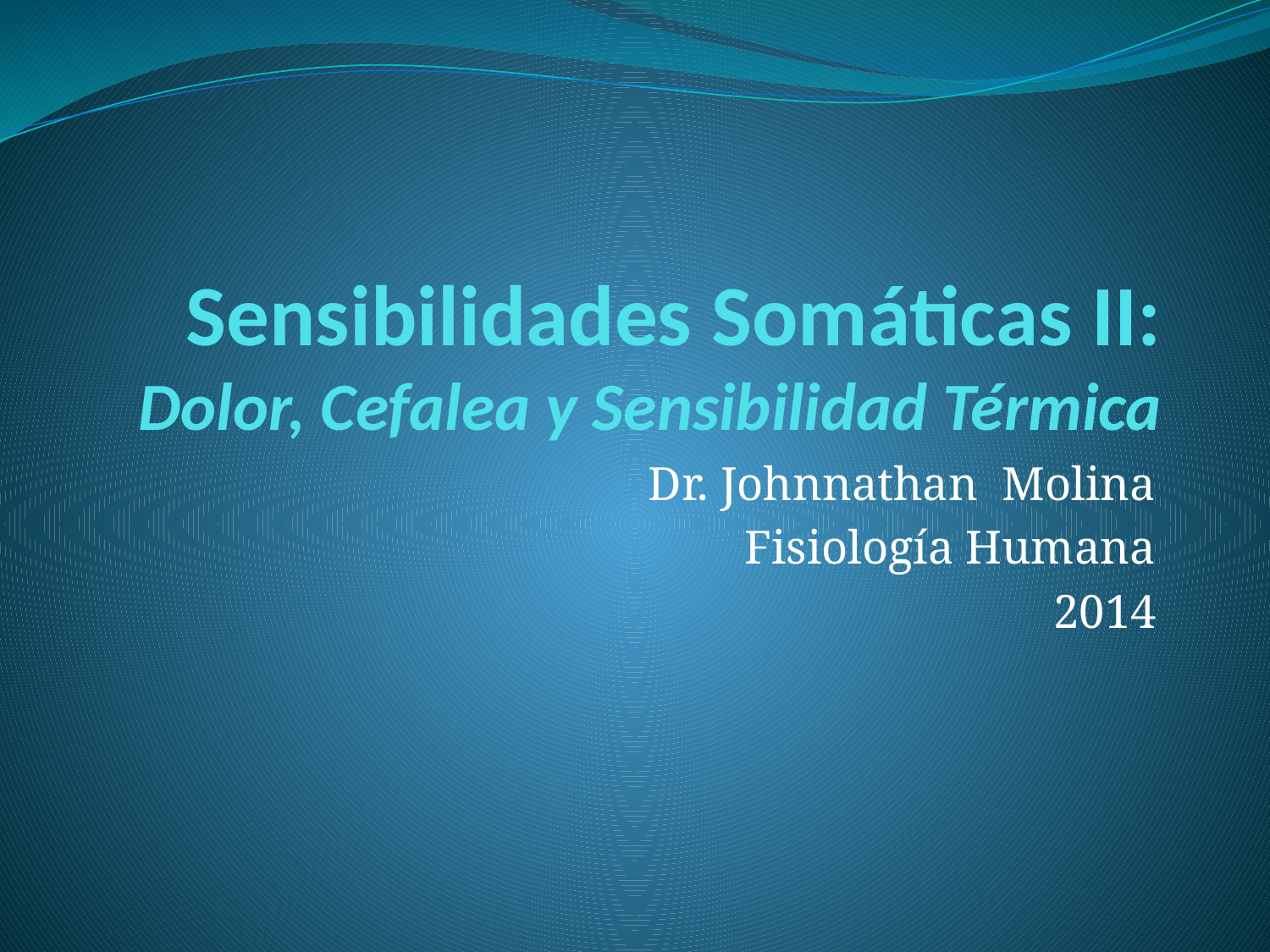

# Sensibilidades Somáticas II: Dolor, Cefalea y Sensibilidad Térmica
Dr. Johnnathan  Molina
Fisiología Humana
2014